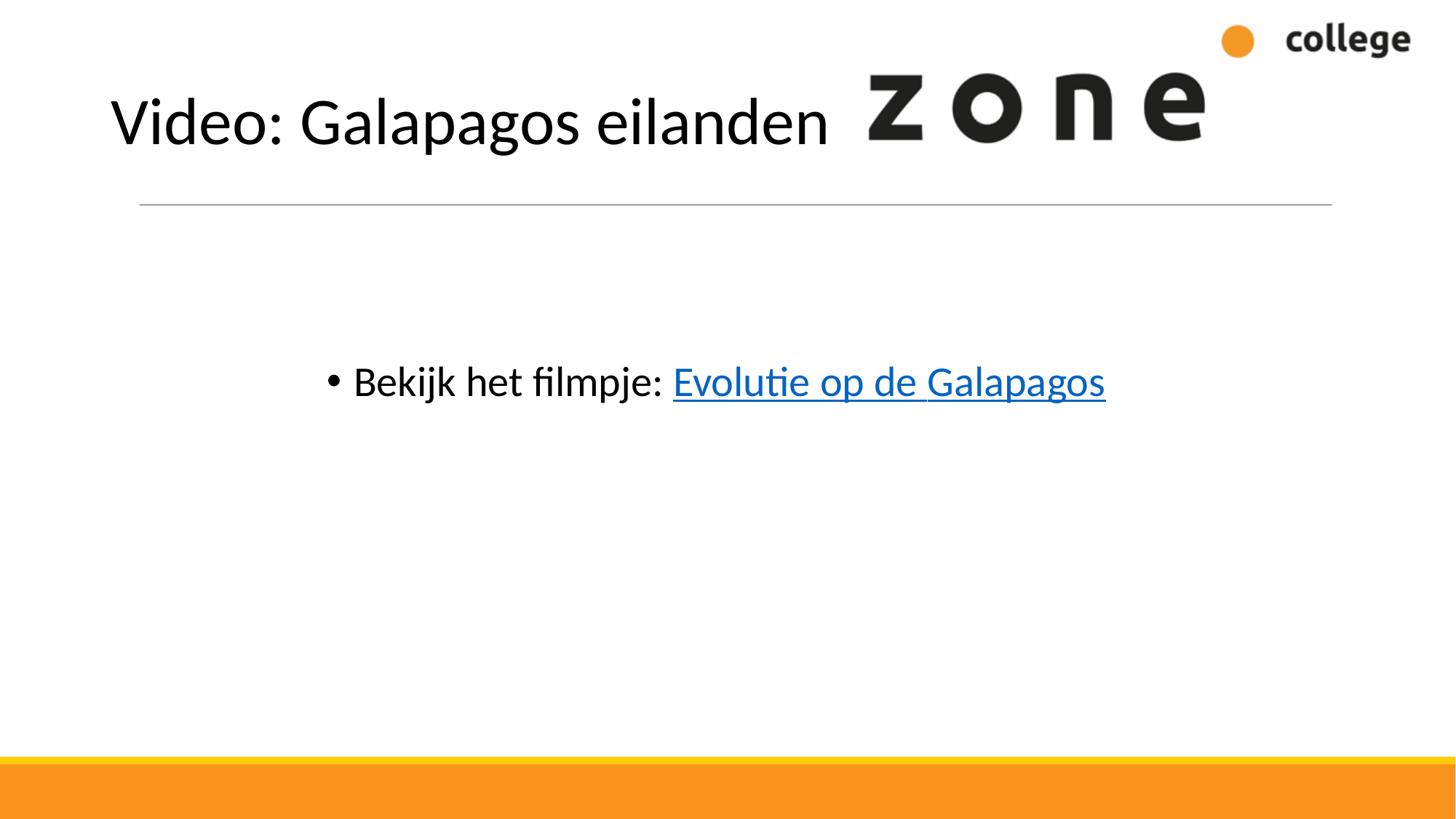

# Video: Galapagos eilanden
Bekijk het filmpje: Evolutie op de Galapagos